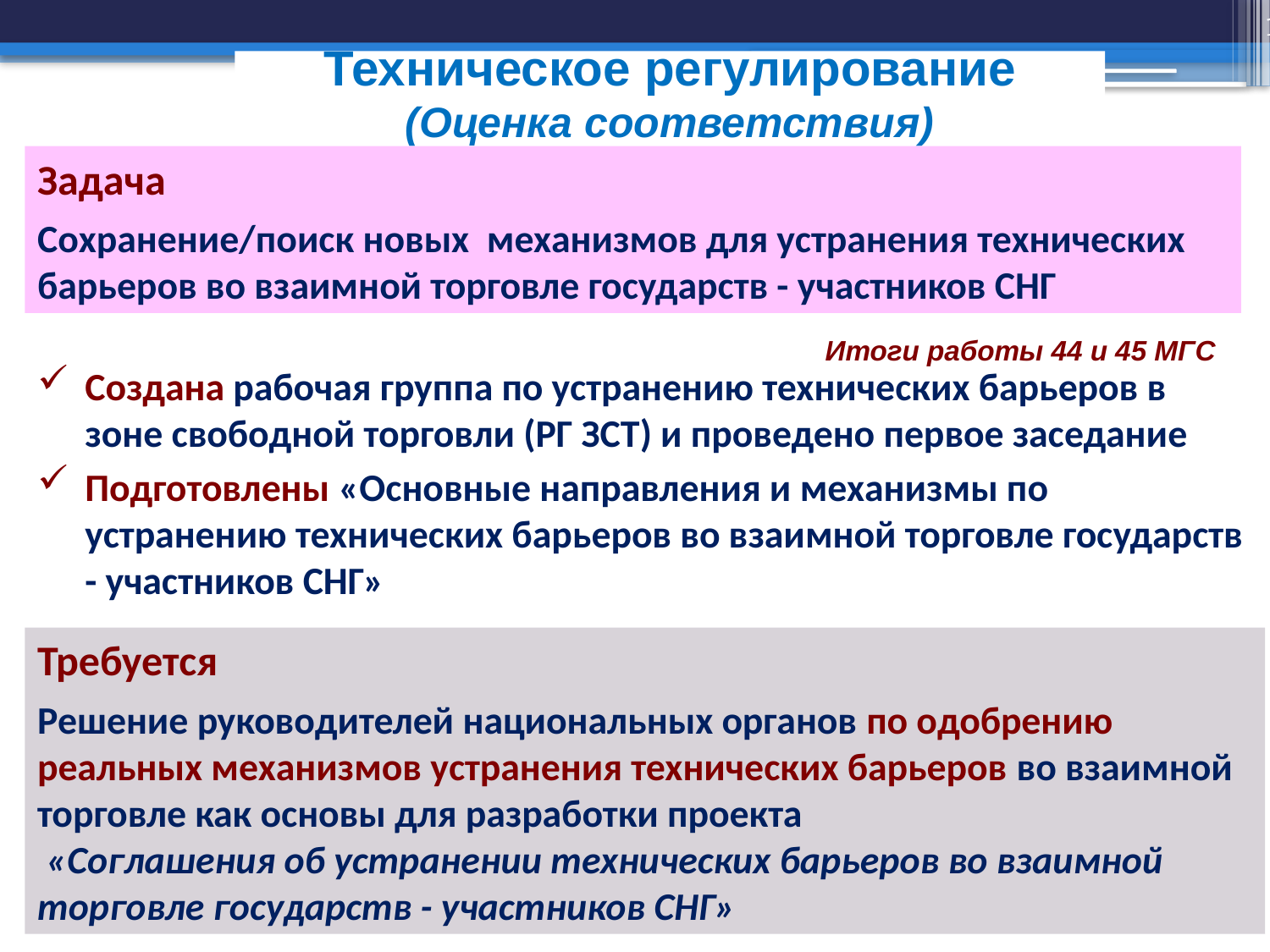

15
Техническое регулирование
(Оценка соответствия)
Задача
Сохранение/поиск новых  механизмов для устранения технических барьеров во взаимной торговле государств - участников СНГ
Итоги работы 44 и 45 МГС
Создана рабочая группа по устранению технических барьеров в зоне свободной торговли (РГ ЗСТ) и проведено первое заседание
Подготовлены «Основные направления и механизмы по устранению технических барьеров во взаимной торговле государств - участников СНГ»
Требуется
Решение руководителей национальных органов по одобрению реальных механизмов устранения технических барьеров во взаимной торговле как основы для разработки проекта
 «Соглашения об устранении технических барьеров во взаимной торговле государств - участников СНГ»